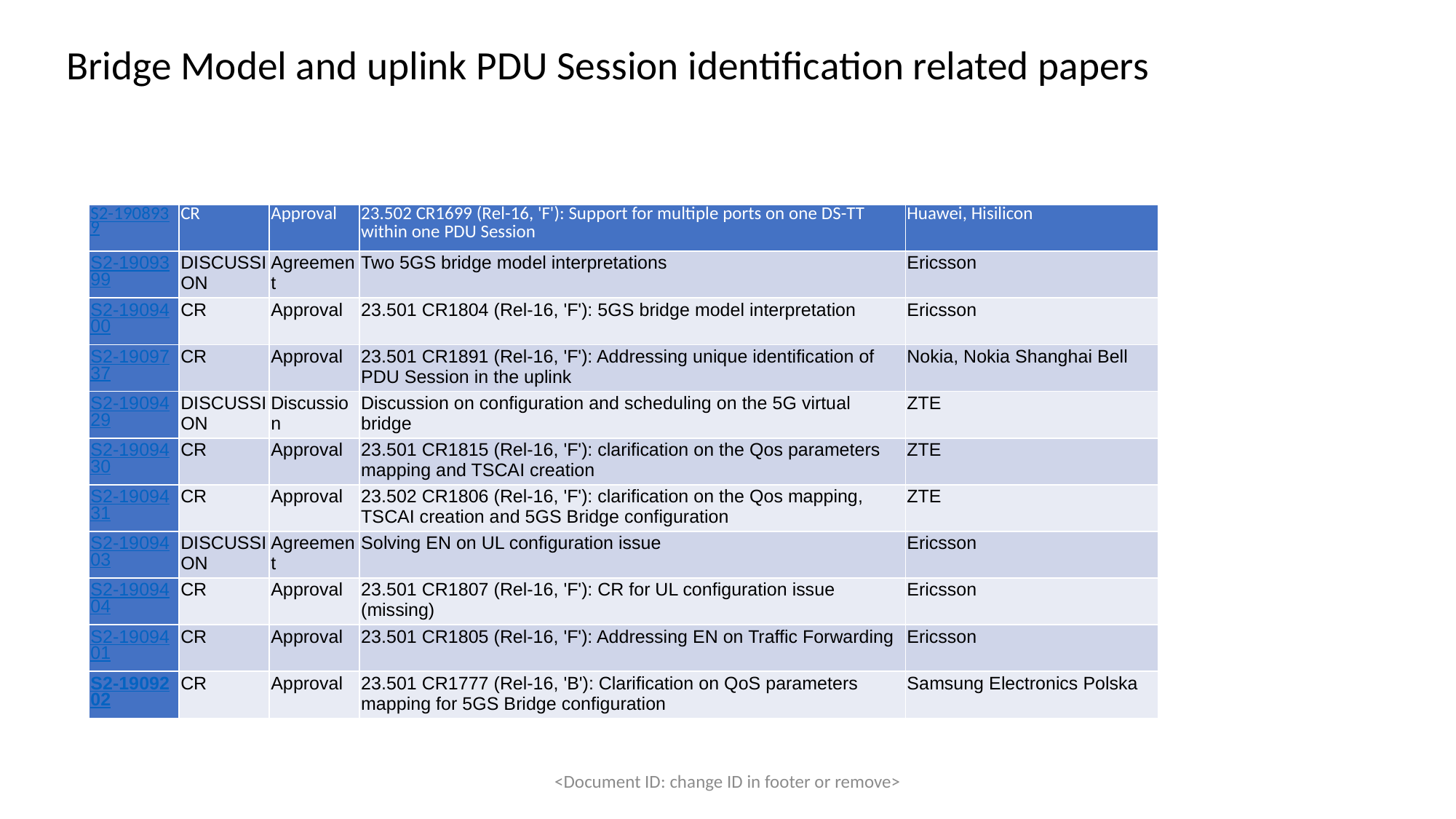

Bridge Model and uplink PDU Session identification related papers
| S2-1908939 | CR | Approval | 23.502 CR1699 (Rel-16, 'F'): Support for multiple ports on one DS-TT within one PDU Session | Huawei, Hisilicon |
| --- | --- | --- | --- | --- |
| S2-1909399 | DISCUSSION | Agreement | Two 5GS bridge model interpretations | Ericsson |
| S2-1909400 | CR | Approval | 23.501 CR1804 (Rel-16, 'F'): 5GS bridge model interpretation | Ericsson |
| S2-1909737 | CR | Approval | 23.501 CR1891 (Rel-16, 'F'): Addressing unique identification of PDU Session in the uplink | Nokia, Nokia Shanghai Bell |
| S2-1909429 | DISCUSSION | Discussion | Discussion on configuration and scheduling on the 5G virtual bridge | ZTE |
| S2-1909430 | CR | Approval | 23.501 CR1815 (Rel-16, 'F'): clarification on the Qos parameters mapping and TSCAI creation | ZTE |
| S2-1909431 | CR | Approval | 23.502 CR1806 (Rel-16, 'F'): clarification on the Qos mapping, TSCAI creation and 5GS Bridge configuration | ZTE |
| S2-1909403 | DISCUSSION | Agreement | Solving EN on UL configuration issue | Ericsson |
| S2-1909404 | CR | Approval | 23.501 CR1807 (Rel-16, 'F'): CR for UL configuration issue (missing) | Ericsson |
| S2-1909401 | CR | Approval | 23.501 CR1805 (Rel-16, 'F'): Addressing EN on Traffic Forwarding | Ericsson |
| S2-1909202 | CR | Approval | 23.501 CR1777 (Rel-16, 'B'): Clarification on QoS parameters mapping for 5GS Bridge configuration | Samsung Electronics Polska |
<Document ID: change ID in footer or remove>